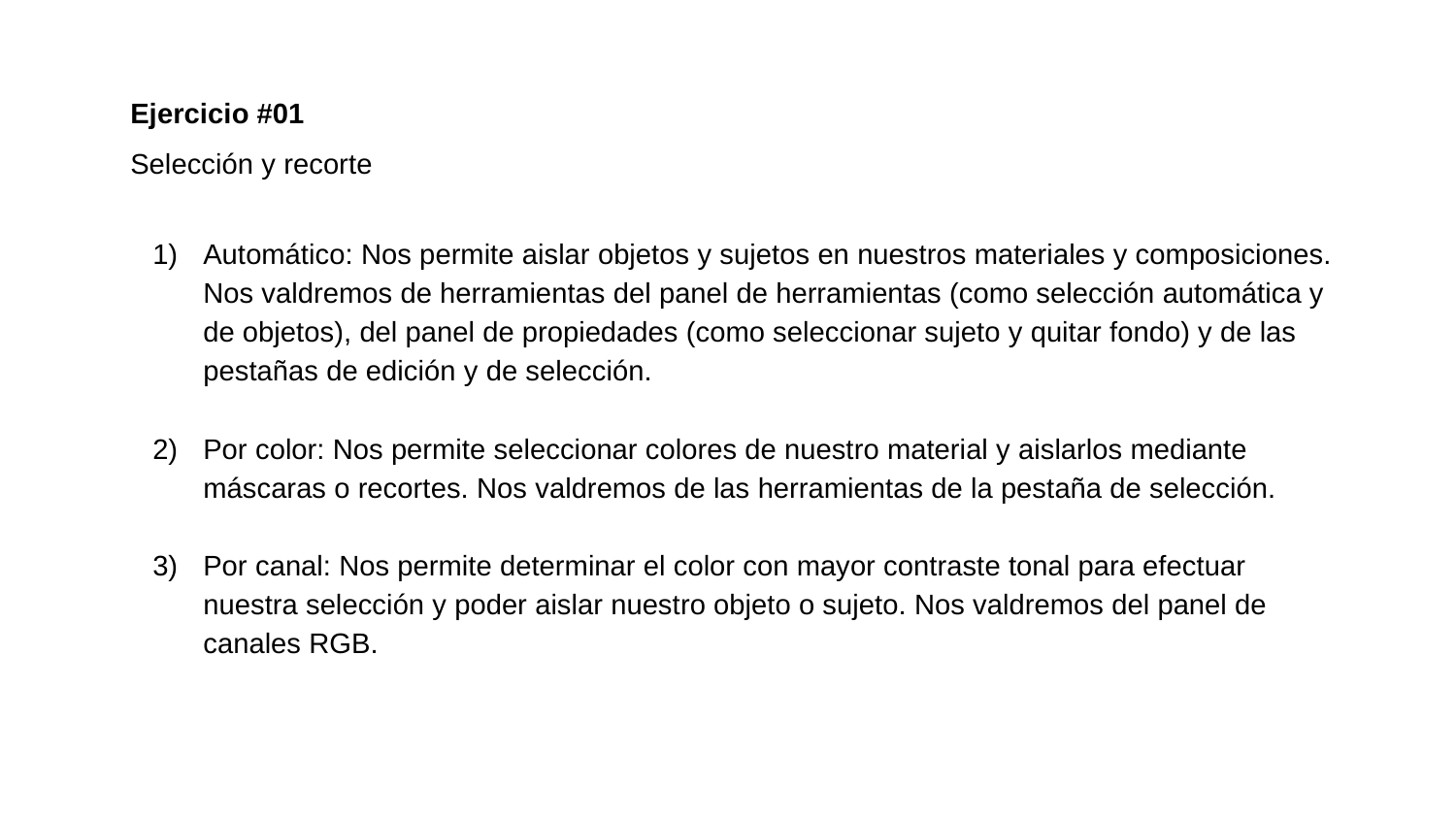

Ejercicio #01
Selección y recorte

Automático: Nos permite aislar objetos y sujetos en nuestros materiales y composiciones. Nos valdremos de herramientas del panel de herramientas (como selección automática y de objetos), del panel de propiedades (como seleccionar sujeto y quitar fondo) y de las pestañas de edición y de selección.

Por color: Nos permite seleccionar colores de nuestro material y aislarlos mediante máscaras o recortes. Nos valdremos de las herramientas de la pestaña de selección.

Por canal: Nos permite determinar el color con mayor contraste tonal para efectuar nuestra selección y poder aislar nuestro objeto o sujeto. Nos valdremos del panel de canales RGB.